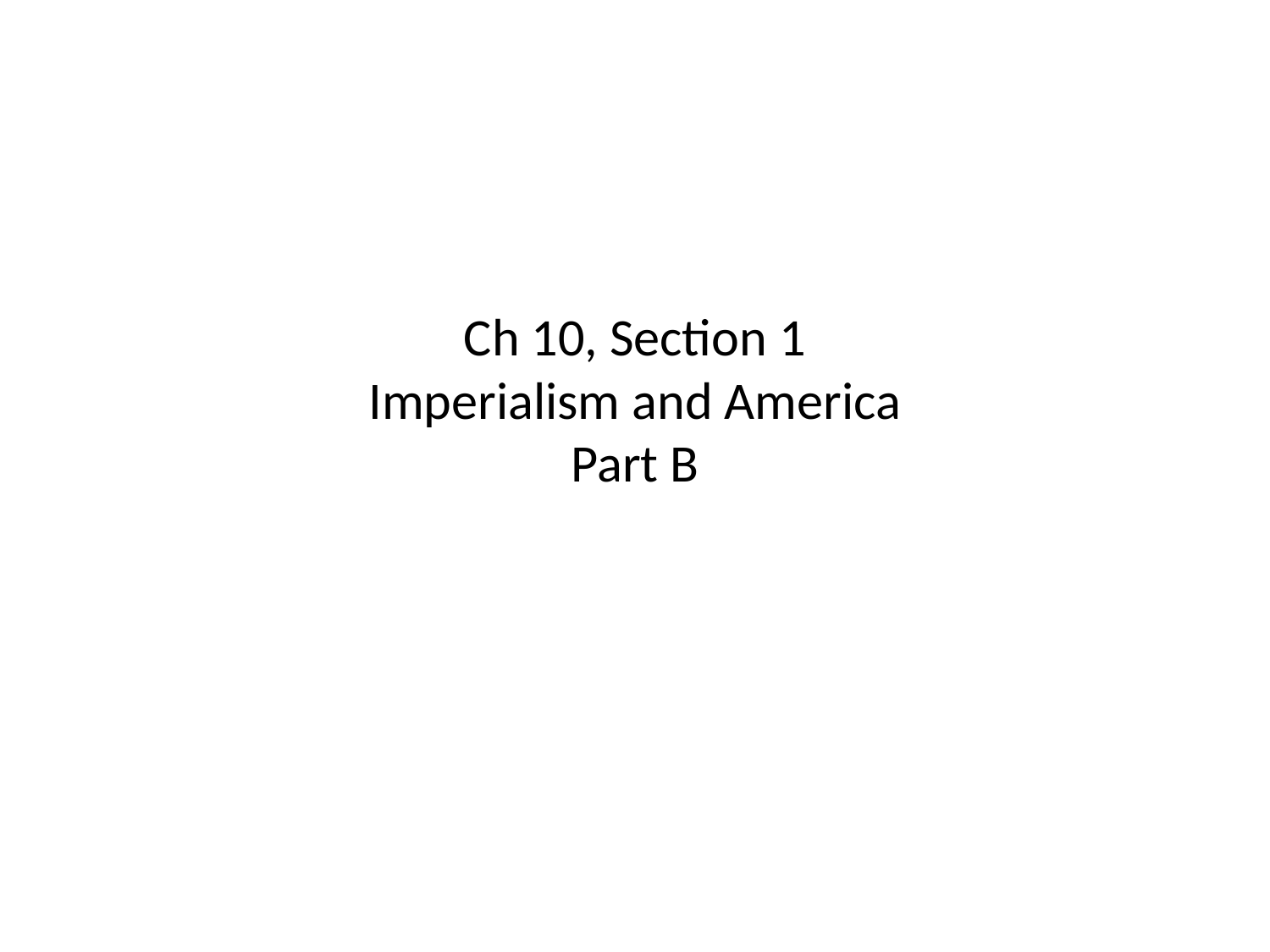

# Ch 10, Section 1 Imperialism and America Part B